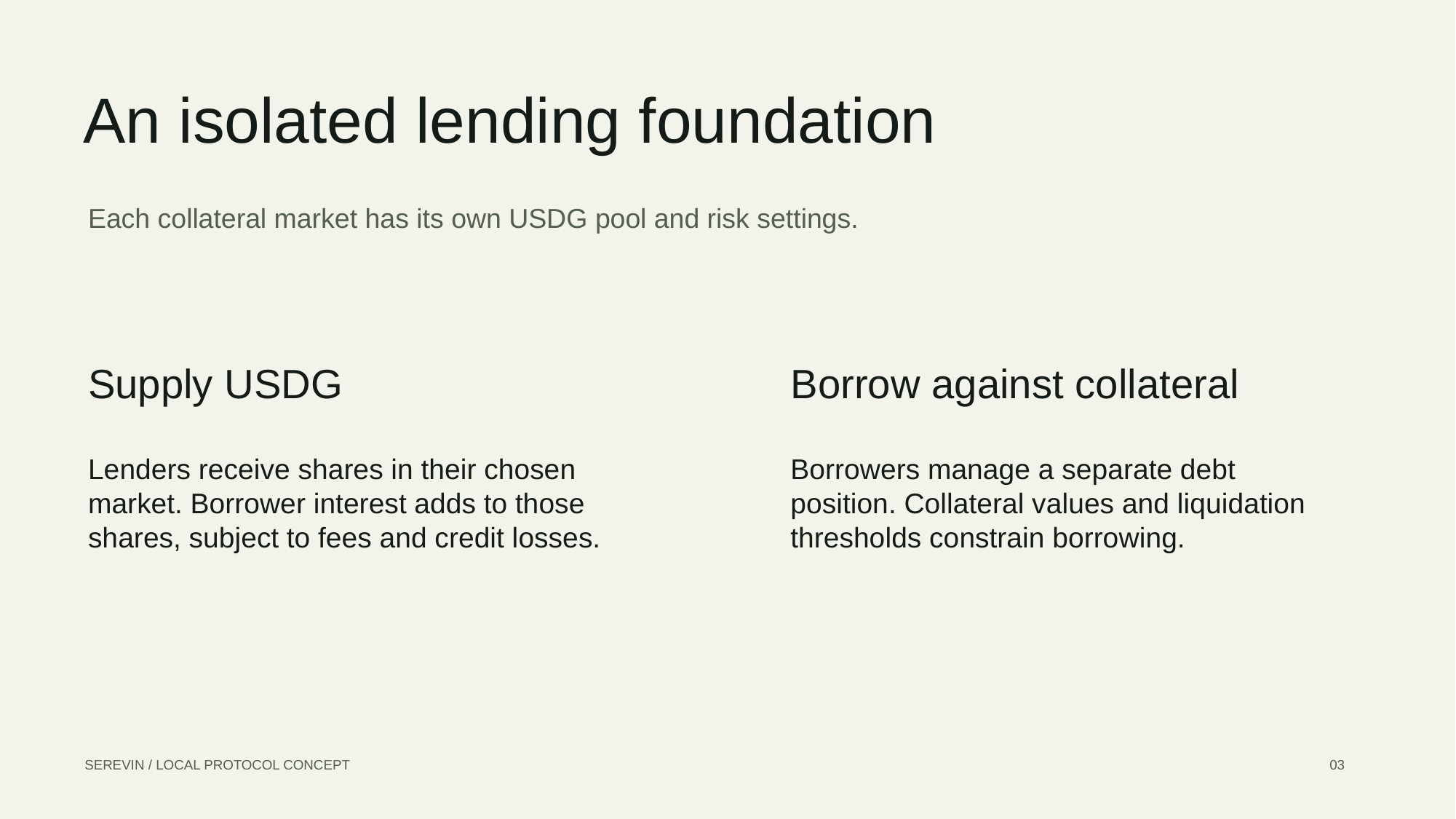

An isolated lending foundation
Each collateral market has its own USDG pool and risk settings.
Supply USDG
Borrow against collateral
Lenders receive shares in their chosen market. Borrower interest adds to those shares, subject to fees and credit losses.
Borrowers manage a separate debt position. Collateral values and liquidation thresholds constrain borrowing.
SEREVIN / LOCAL PROTOCOL CONCEPT
03